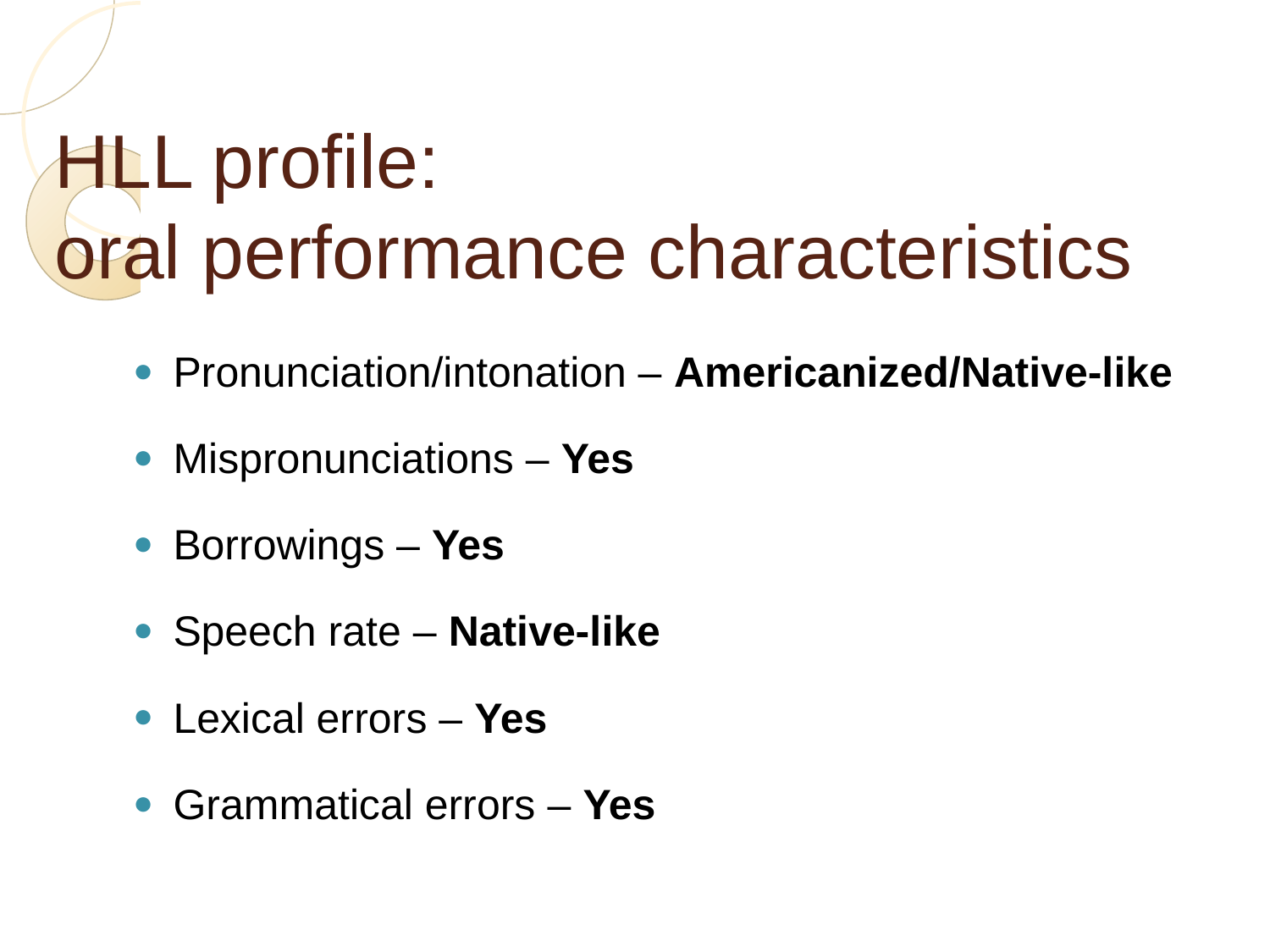

# HLL profile: oral performance characteristics
Pronunciation/intonation – Americanized/Native-like
Mispronunciations – Yes
Borrowings – Yes
Speech rate – Native-like
Lexical errors – Yes
Grammatical errors – Yes

Word order – Americanized/Native-like
Complex syntax – Some
Code-switching – No
Awareness of register - No